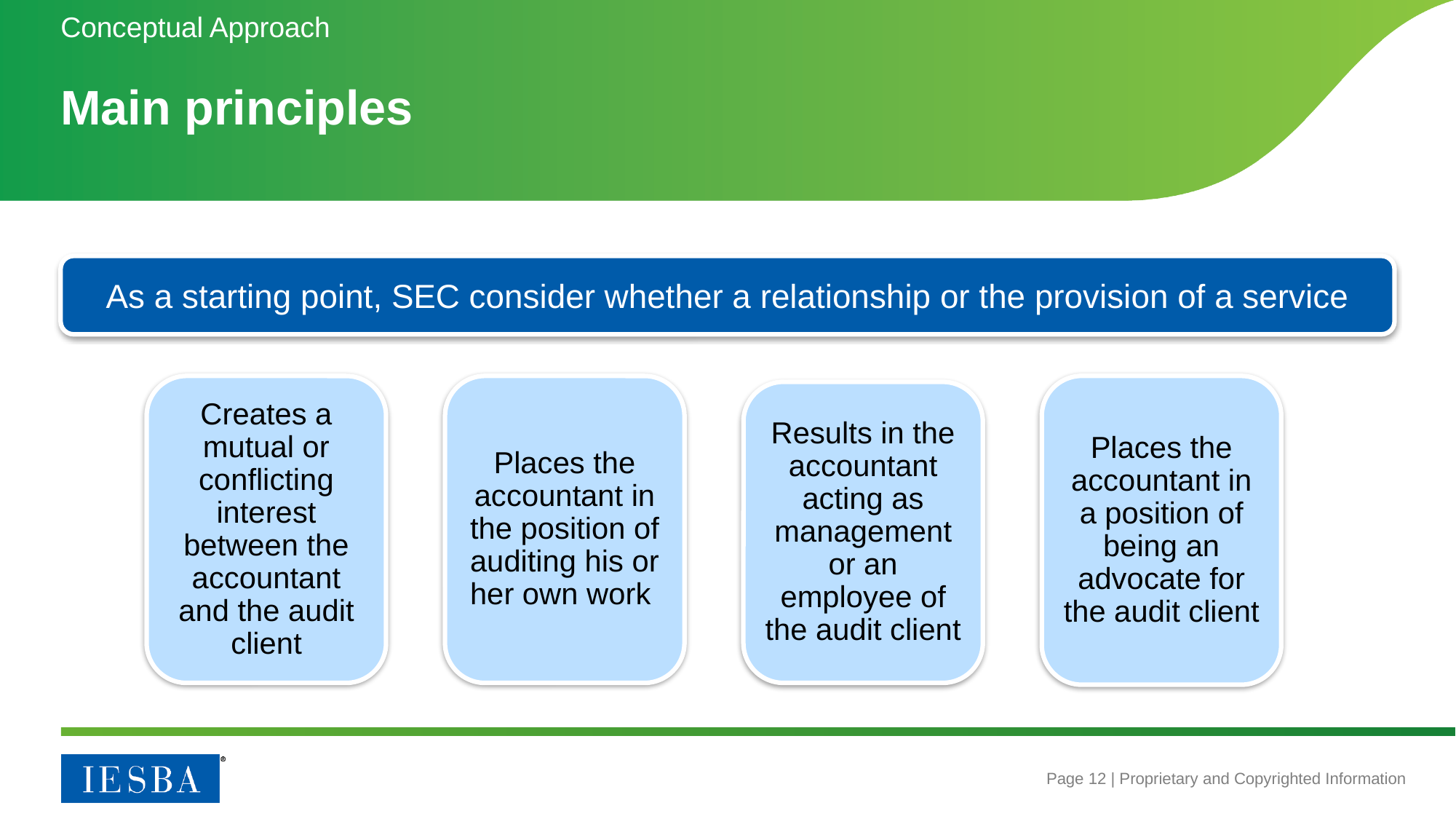

Conceptual Approach
# Main principles

As a starting point, SEC consider whether a relationship or the provision of a service
Creates a mutual or conflicting interest between the accountant and the audit client
Places the accountant in the position of auditing his or her own work
Places the accountant in a position of being an advocate for the audit client
Results in the accountant acting as management or an employee of the audit client